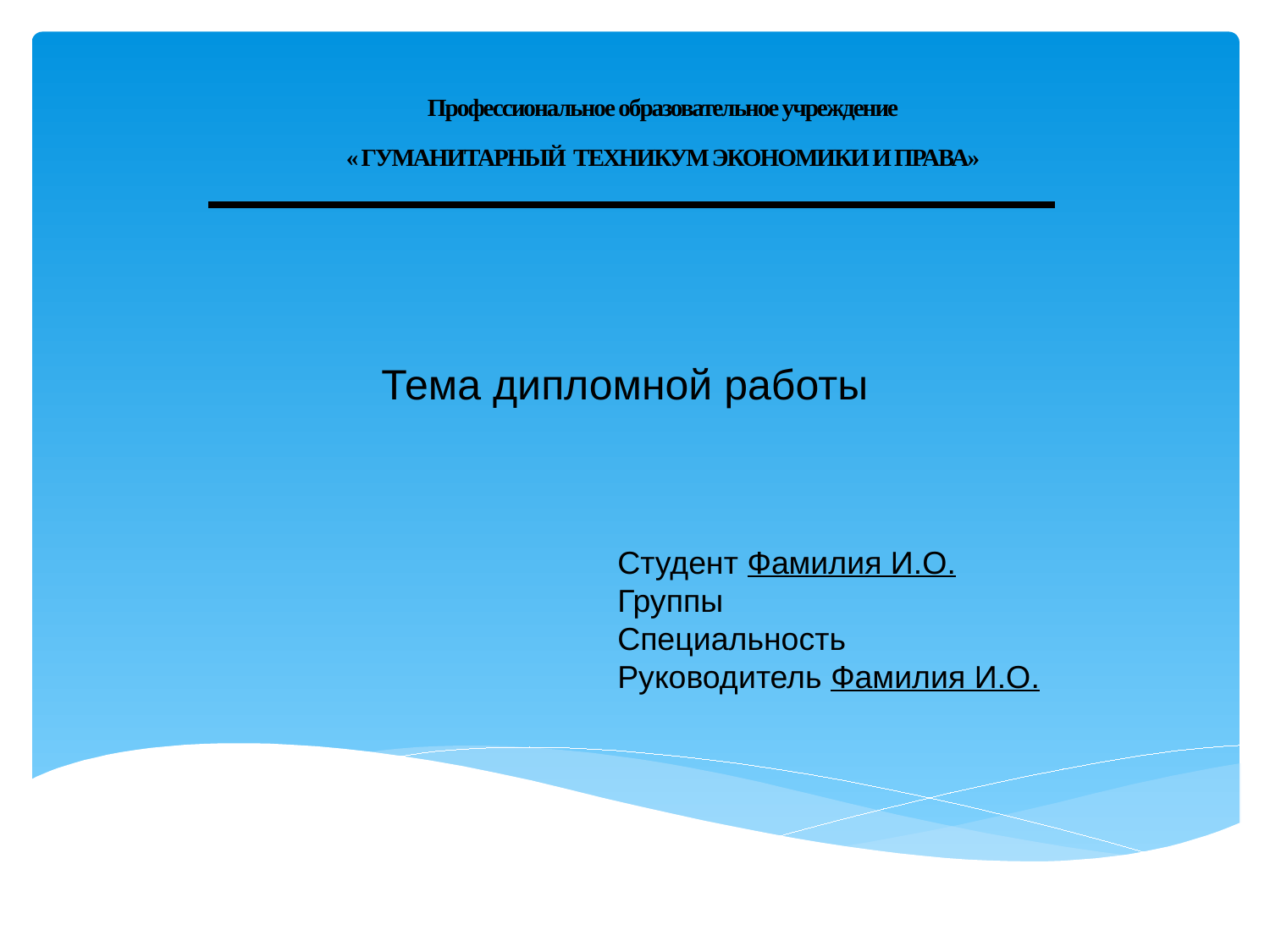

| Профессиональное образовательное учреждение « ГУМАНИТАРНЫЙ ТЕХНИКУМ ЭКОНОМИКИ И ПРАВА» |
| --- |
Тема дипломной работы
Студент Фамилия И.О.
Группы
Специальность
Руководитель Фамилия И.О.